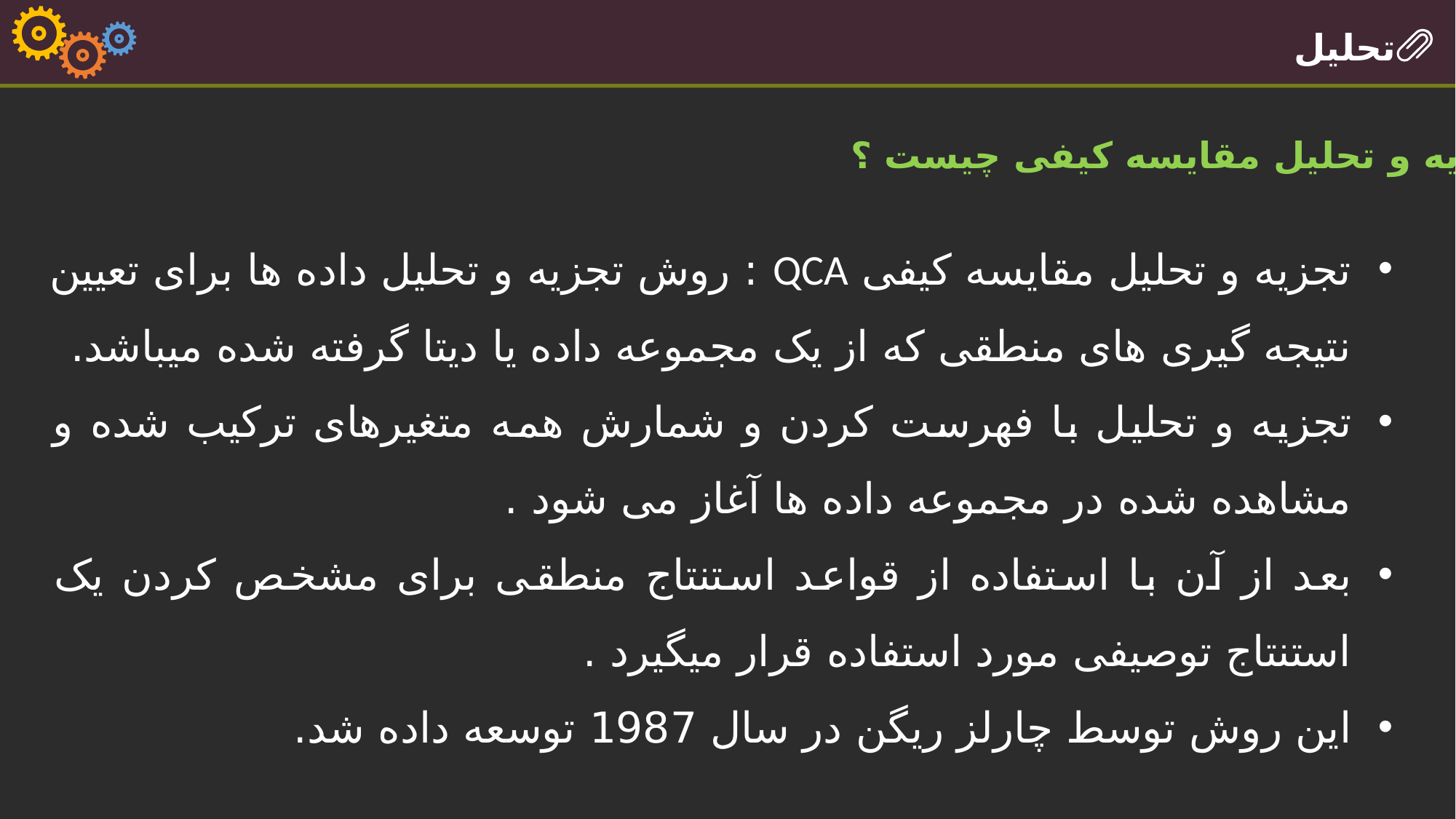

تحلیل

تجزیه و تحلیل مقایسه کیفی چیست ؟
تجزیه و تحلیل مقایسه کیفی QCA : روش تجزیه و تحلیل داده ها برای تعیین نتیجه گیری های منطقی که از یک مجموعه داده یا دیتا گرفته شده میباشد.
تجزیه و تحلیل با فهرست کردن و شمارش همه متغیرهای ترکیب شده و مشاهده شده در مجموعه داده ها آغاز می شود .
بعد از آن با استفاده از قواعد استنتاج منطقی برای مشخص کردن یک استنتاج توصیفی مورد استفاده قرار میگیرد .
این روش توسط چارلز ریگن در سال 1987 توسعه داده شد.